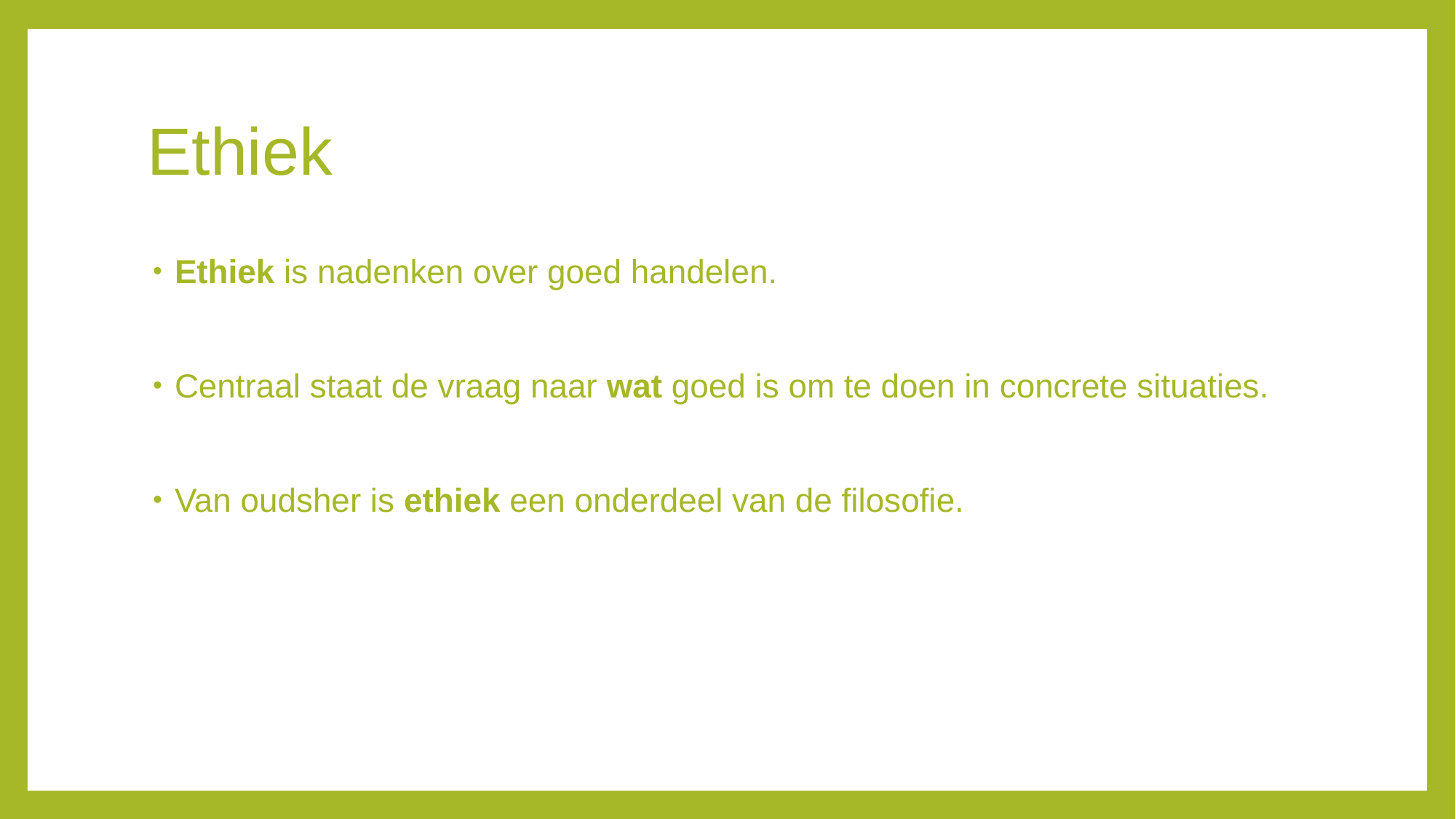

# Ethiek
Ethiek is nadenken over goed handelen.

Centraal staat de vraag naar wat goed is om te doen in concrete situaties.

Van oudsher is ethiek een onderdeel van de filosofie.